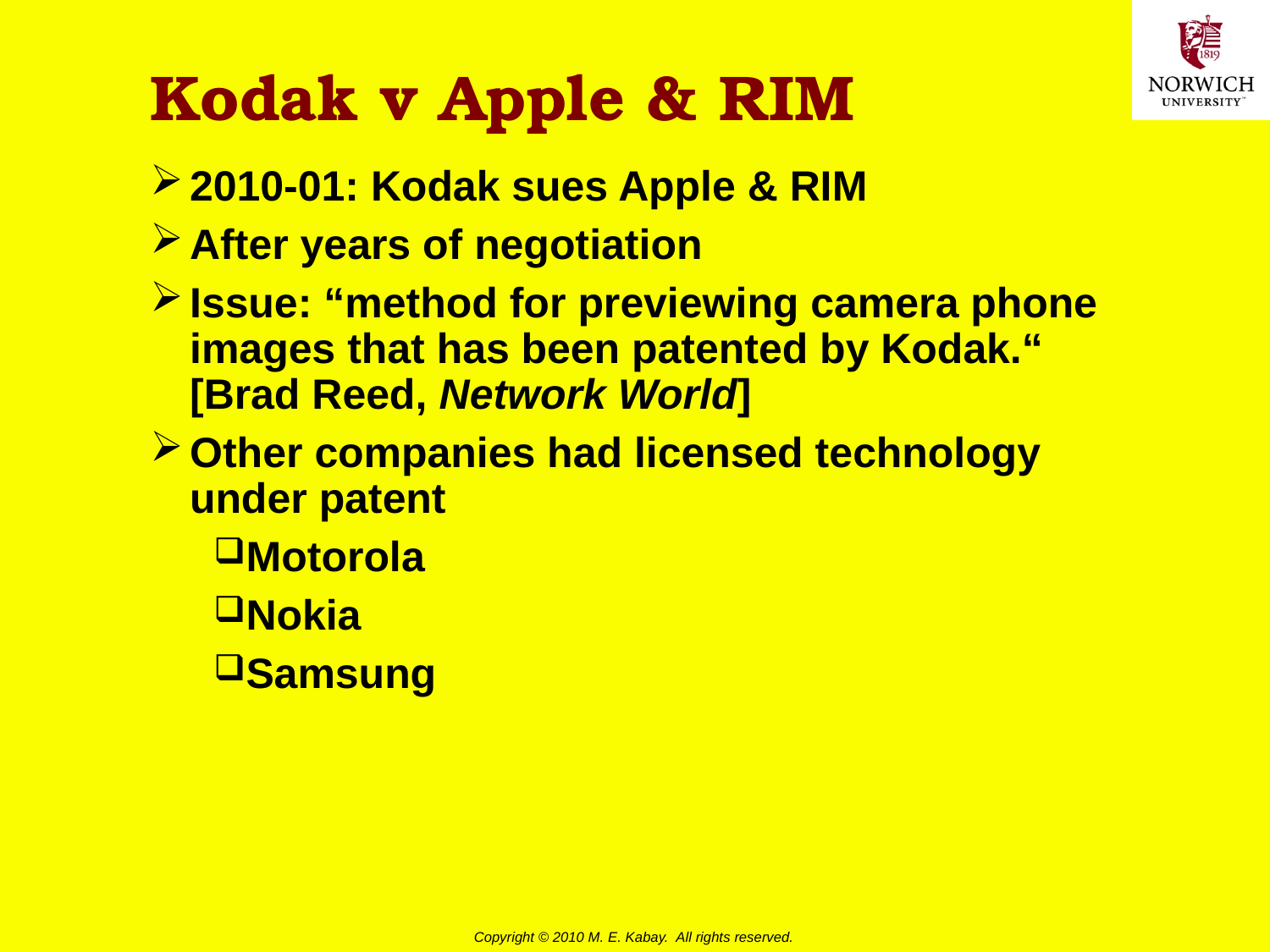

# Kodak v Apple & RIM
2010-01: Kodak sues Apple & RIM
After years of negotiation
Issue: “method for previewing camera phone images that has been patented by Kodak.“ [Brad Reed, Network World]
Other companies had licensed technology under patent
Motorola
Nokia
Samsung